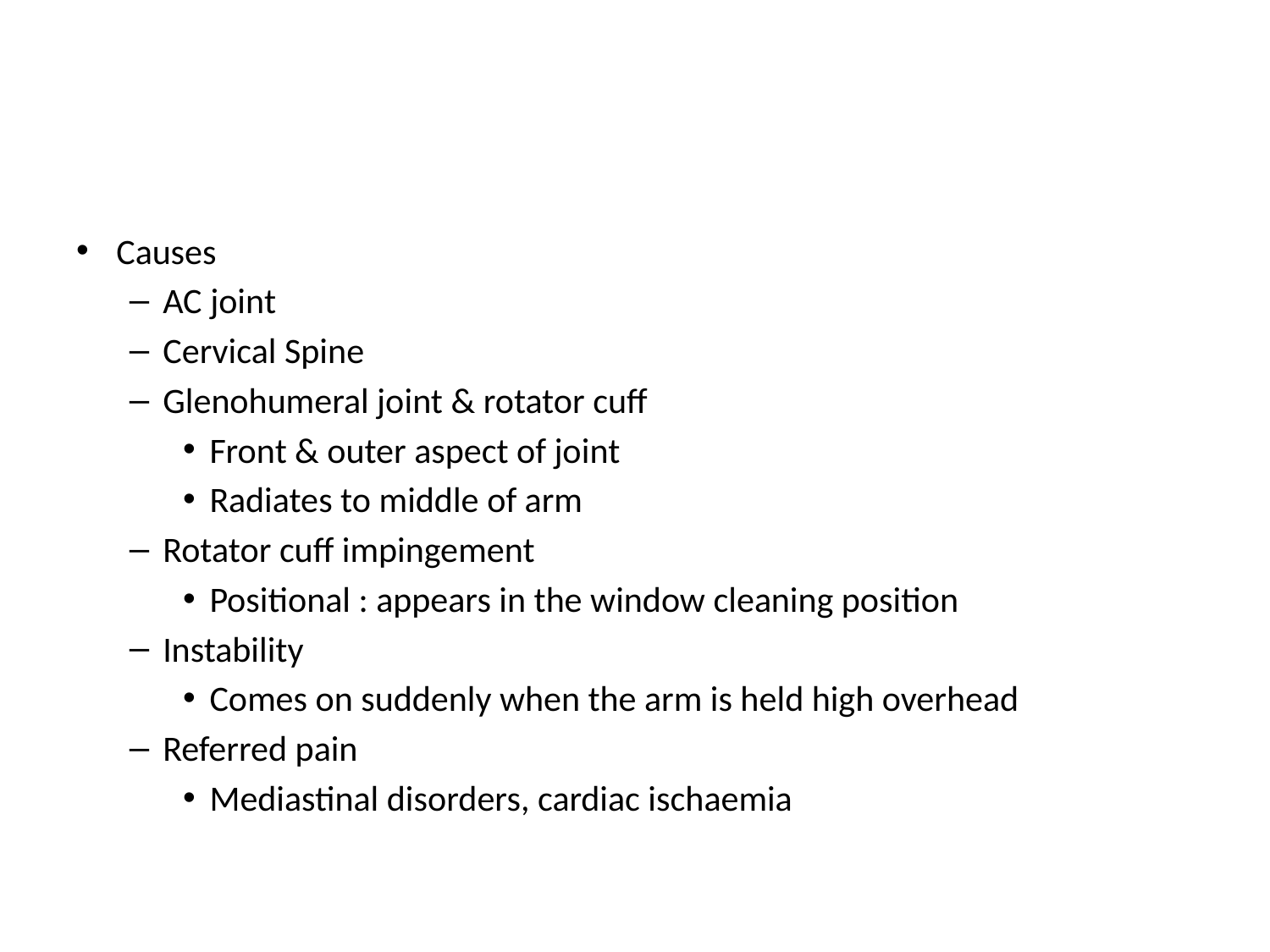

#
Causes
AC joint
Cervical Spine
Glenohumeral joint & rotator cuff
Front & outer aspect of joint
Radiates to middle of arm
Rotator cuff impingement
Positional : appears in the window cleaning position
Instability
Comes on suddenly when the arm is held high overhead
Referred pain
Mediastinal disorders, cardiac ischaemia